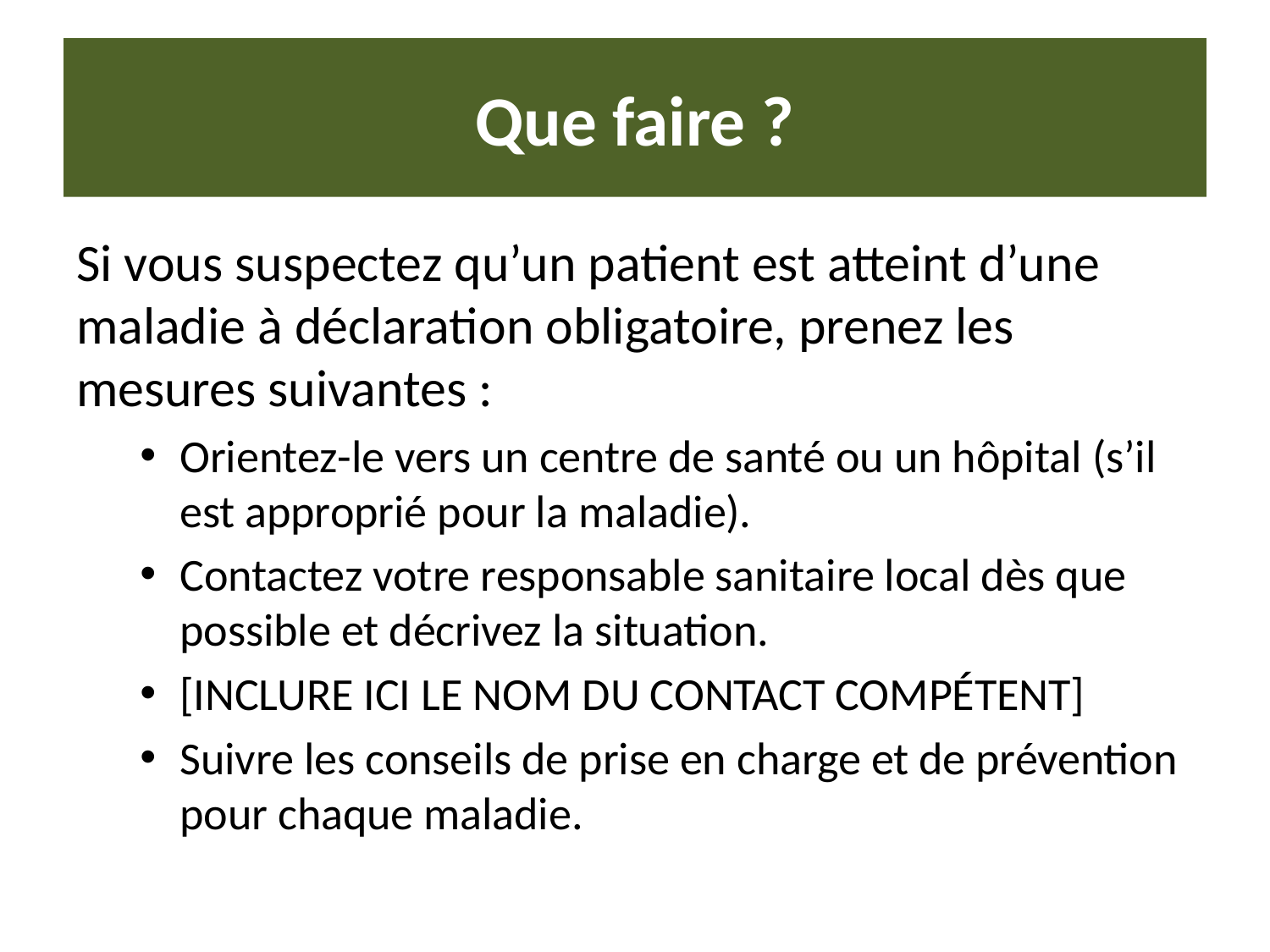

# Que faire ?
Si vous suspectez qu’un patient est atteint d’une maladie à déclaration obligatoire, prenez les mesures suivantes :
Orientez-le vers un centre de santé ou un hôpital (s’il est approprié pour la maladie).
Contactez votre responsable sanitaire local dès que possible et décrivez la situation.
[INCLURE ICI LE NOM DU CONTACT COMPÉTENT]
Suivre les conseils de prise en charge et de prévention pour chaque maladie.